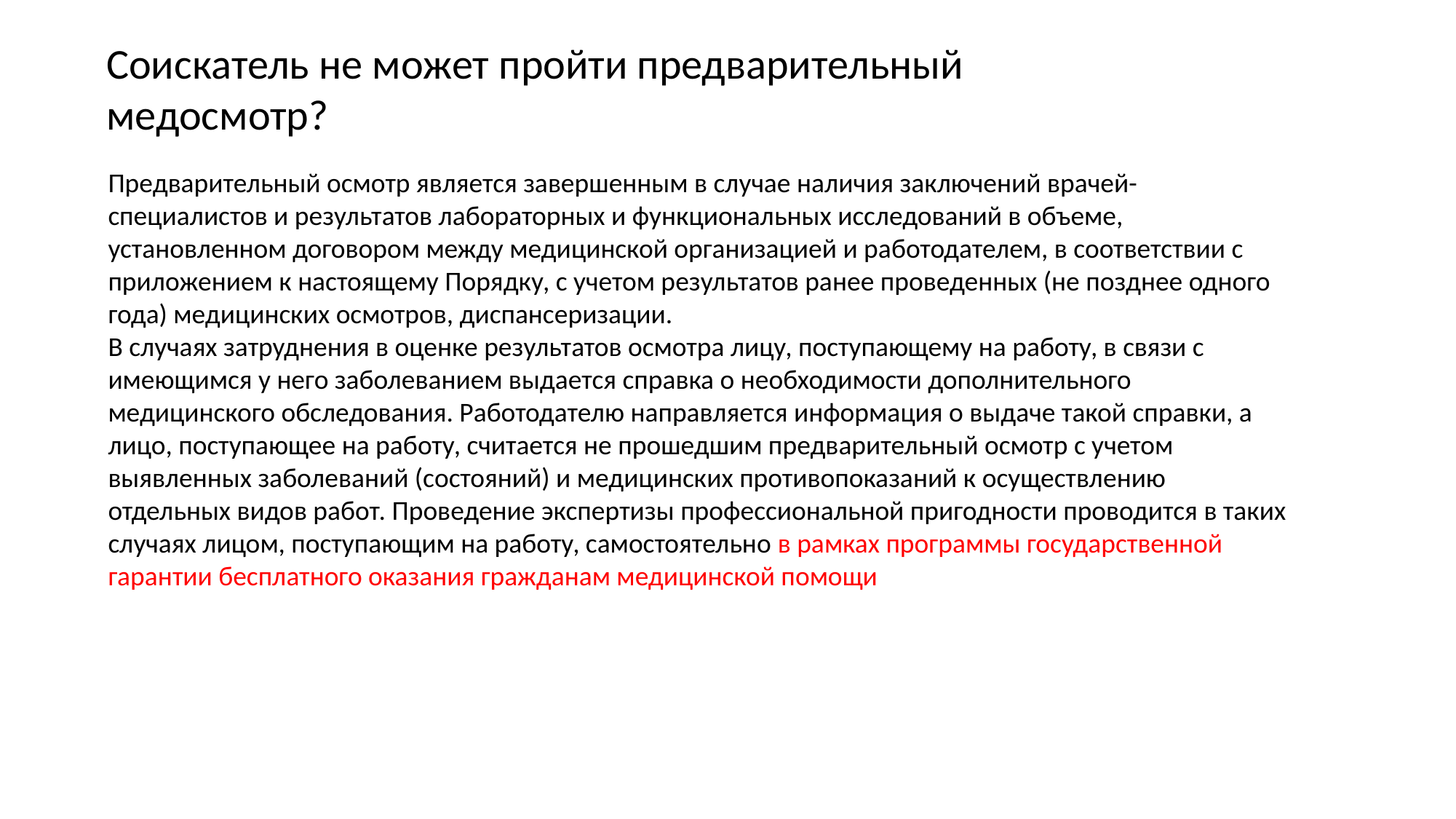

Соискатель не может пройти предварительный медосмотр?
Предварительный осмотр является завершенным в случае наличия заключений врачей-специалистов и результатов лабораторных и функциональных исследований в объеме, установленном договором между медицинской организацией и работодателем, в соответствии с приложением к настоящему Порядку, с учетом результатов ранее проведенных (не позднее одного года) медицинских осмотров, диспансеризации.
В случаях затруднения в оценке результатов осмотра лицу, поступающему на работу, в связи с имеющимся у него заболеванием выдается справка о необходимости дополнительного медицинского обследования. Работодателю направляется информация о выдаче такой справки, а лицо, поступающее на работу, считается не прошедшим предварительный осмотр с учетом выявленных заболеваний (состояний) и медицинских противопоказаний к осуществлению отдельных видов работ. Проведение экспертизы профессиональной пригодности проводится в таких случаях лицом, поступающим на работу, самостоятельно в рамках программы государственной гарантии бесплатного оказания гражданам медицинской помощи